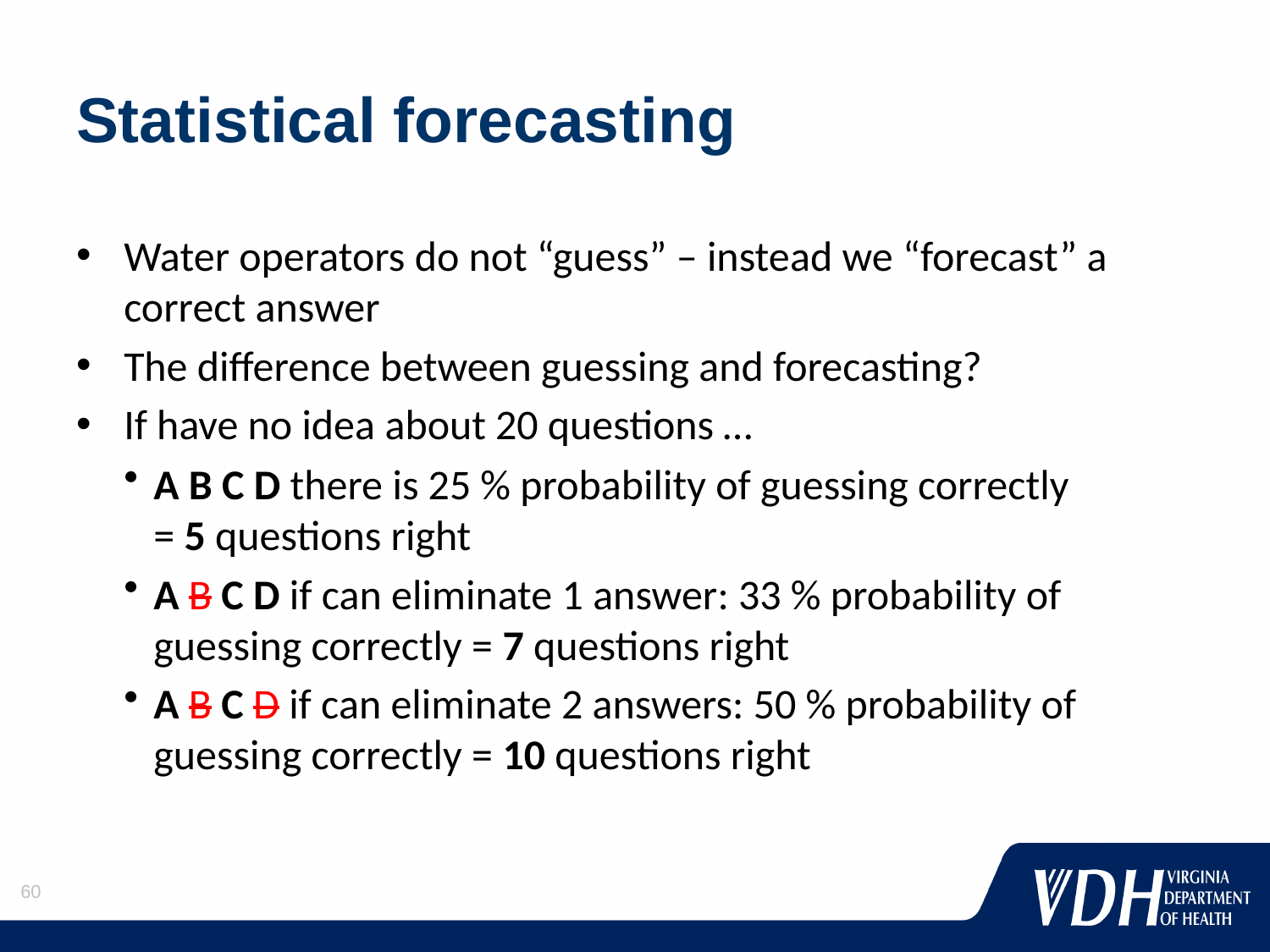

# Statistical forecasting
Water operators do not “guess” – instead we “forecast” a correct answer
The difference between guessing and forecasting?
If have no idea about 20 questions …
A B C D there is 25 % probability of guessing correctly           = 5 questions right
A B C D if can eliminate 1 answer: 33 % probability of guessing correctly = 7 questions right
A B C D if can eliminate 2 answers: 50 % probability of guessing correctly = 10 questions right

60